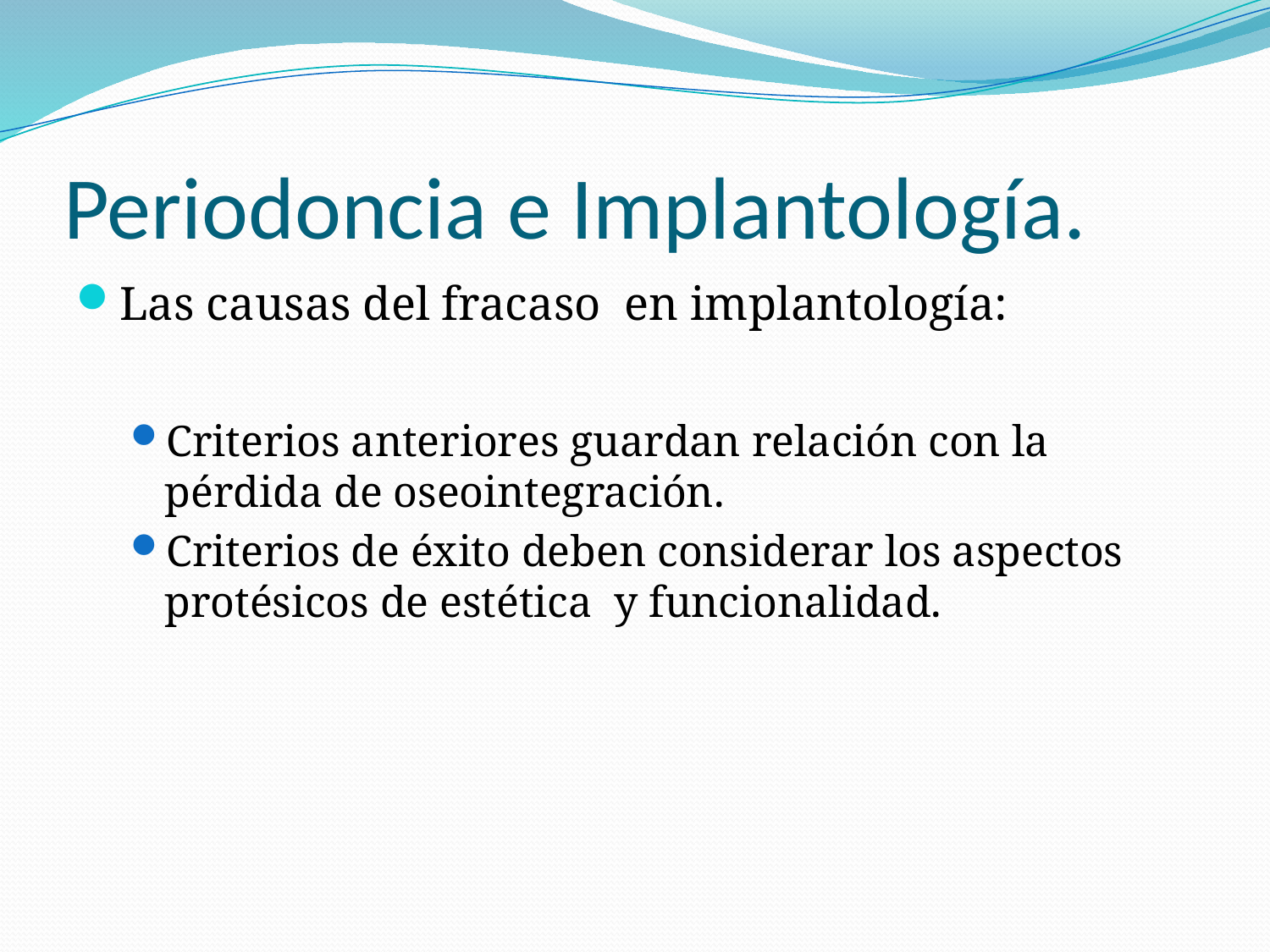

# Periodoncia e Implantología.
Las causas del fracaso  en implantología:

Criterios anteriores guardan relación con la pérdida de oseointegración.
Criterios de éxito deben considerar los aspectos protésicos de estética  y funcionalidad.